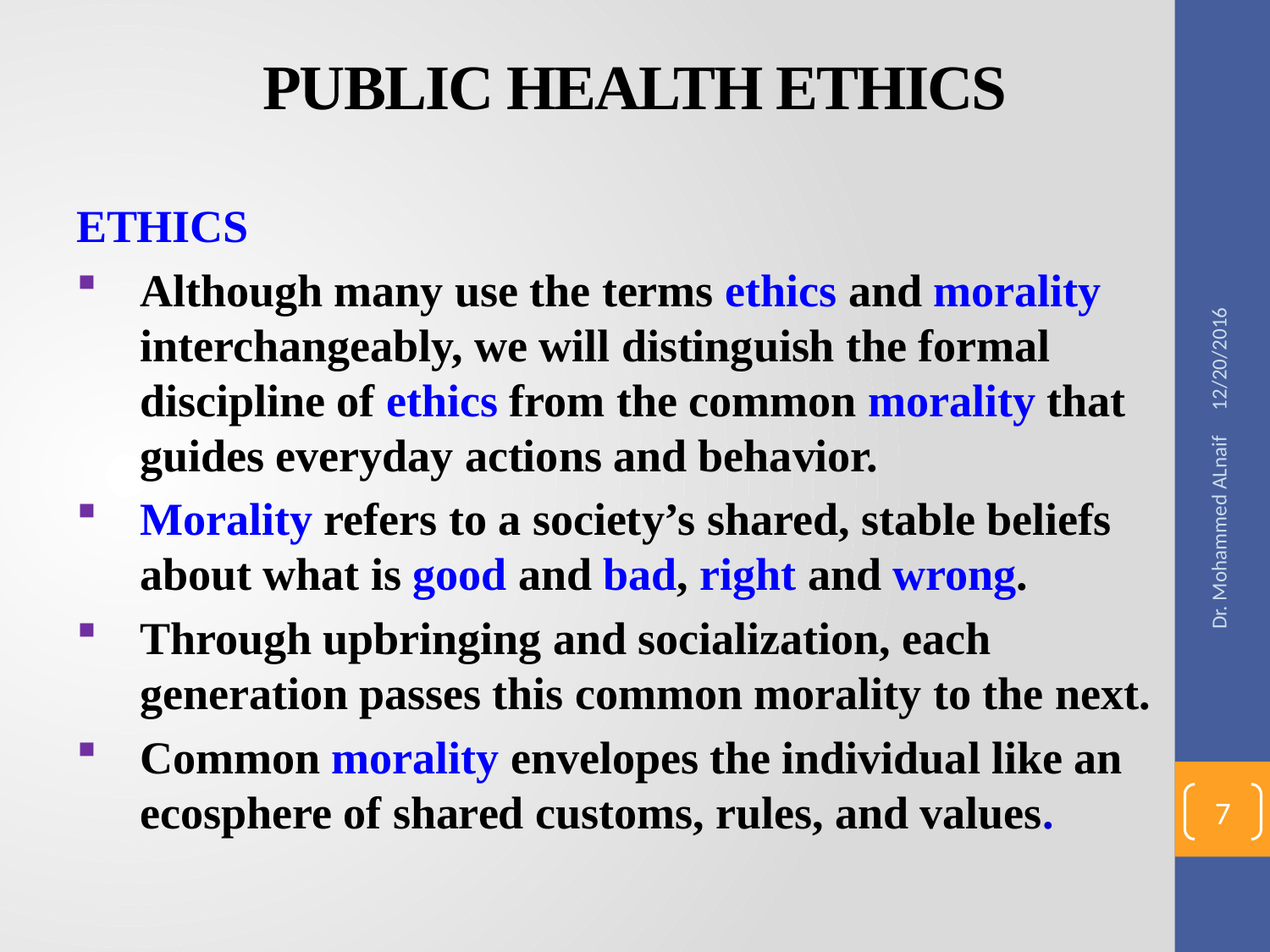

# PUBLIC HEALTH ETHICS
ETHICS
Although many use the terms ethics and morality interchangeably, we will distinguish the formal discipline of ethics from the common morality that guides everyday actions and behavior.
Morality refers to a society’s shared, stable beliefs about what is good and bad, right and wrong.
Through upbringing and socialization, each generation passes this common morality to the next.
Common morality envelopes the individual like an ecosphere of shared customs, rules, and values.
12/20/2016
Dr. Mohammed ALnaif
7